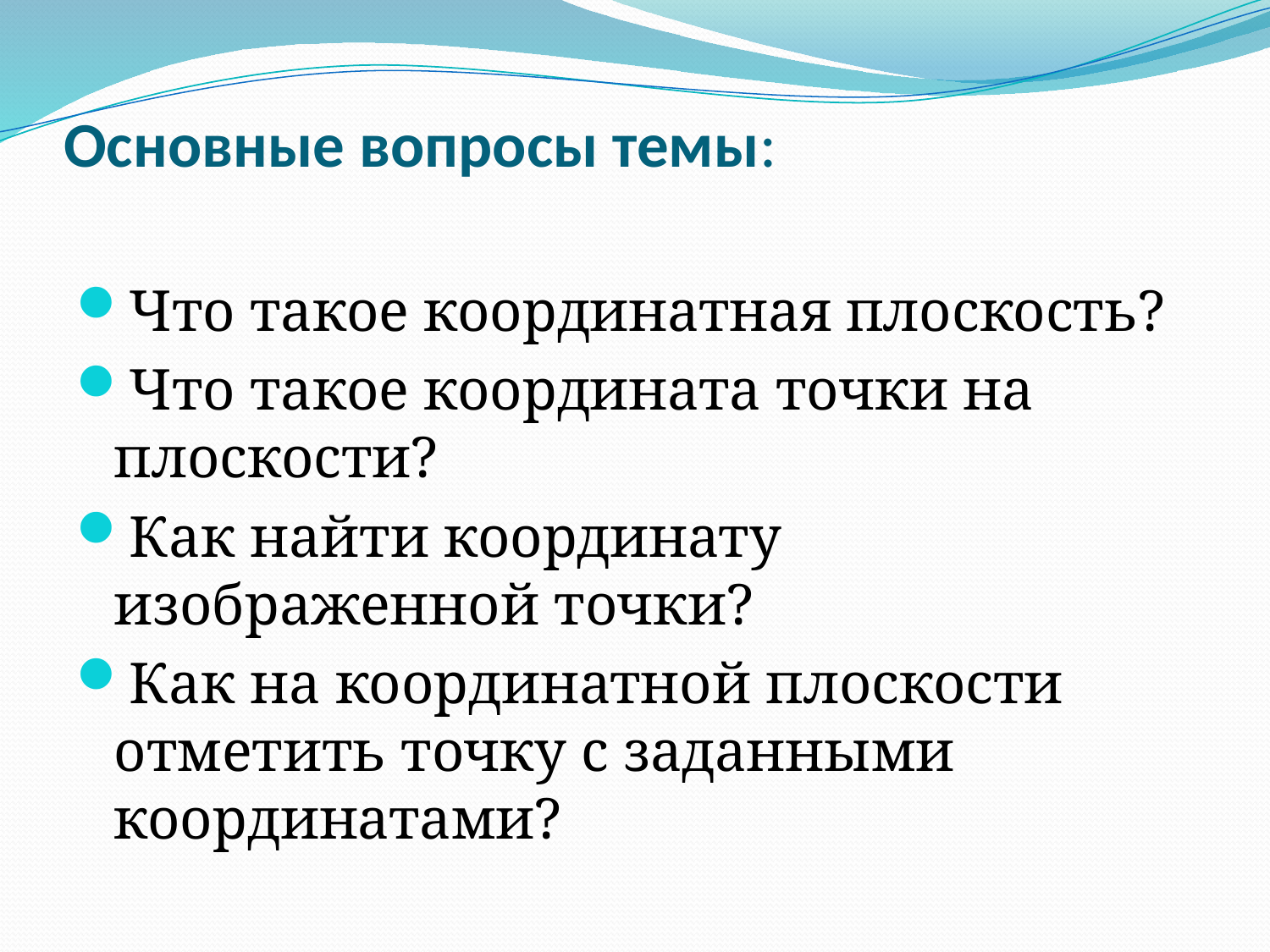

# Основные вопросы темы:
Что такое координатная плоскость?
Что такое координата точки на плоскости?
Как найти координату изображенной точки?
Как на координатной плоскости отметить точку с заданными координатами?